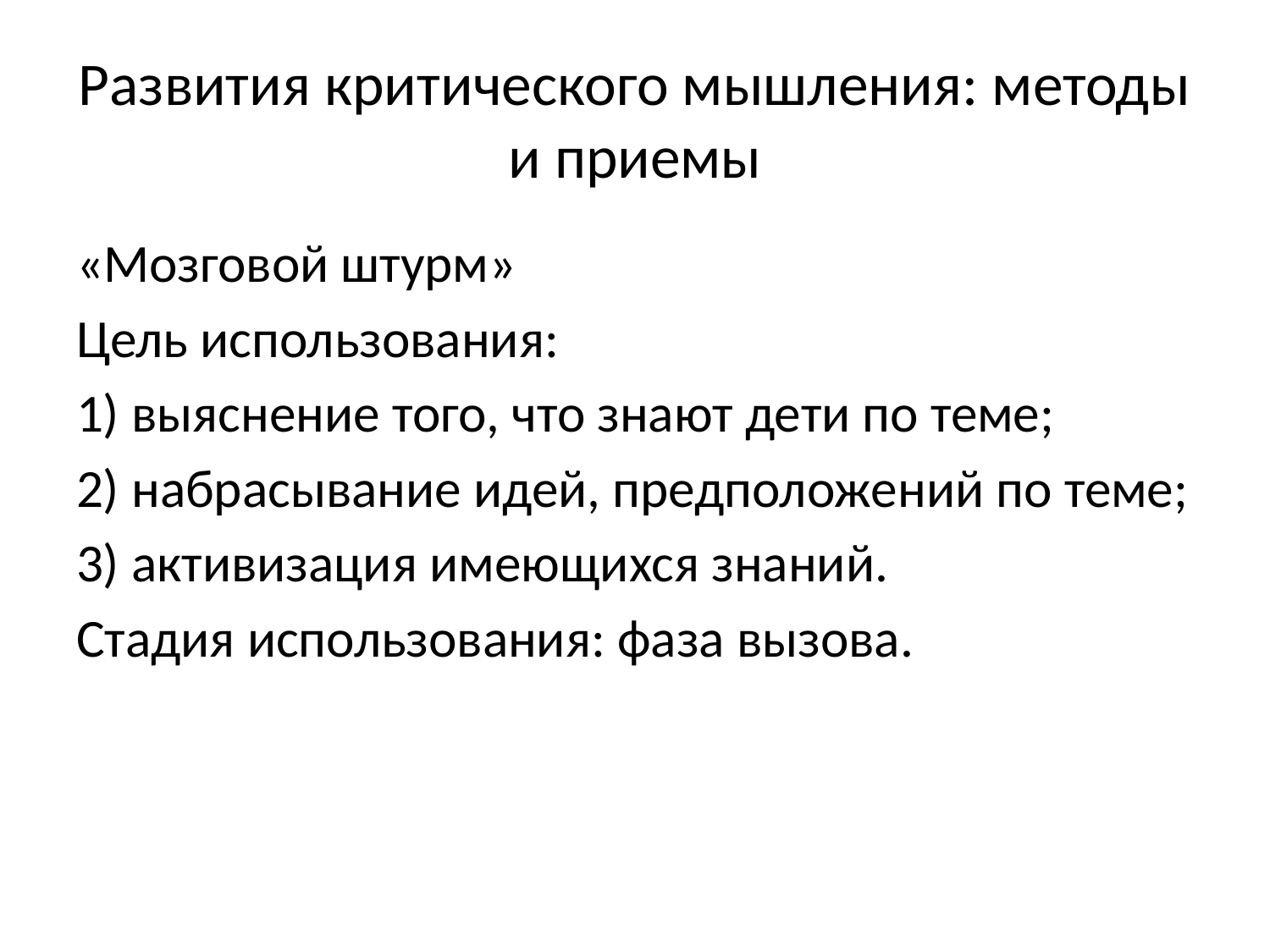

# Развития критического мышления: методы и приемы
«Мозговой штурм»
Цель использования:
1) выяснение того, что знают дети по теме;
2) набрасывание идей, предположений по теме;
3) активизация имеющихся знаний.
Стадия использования: фаза вызова.